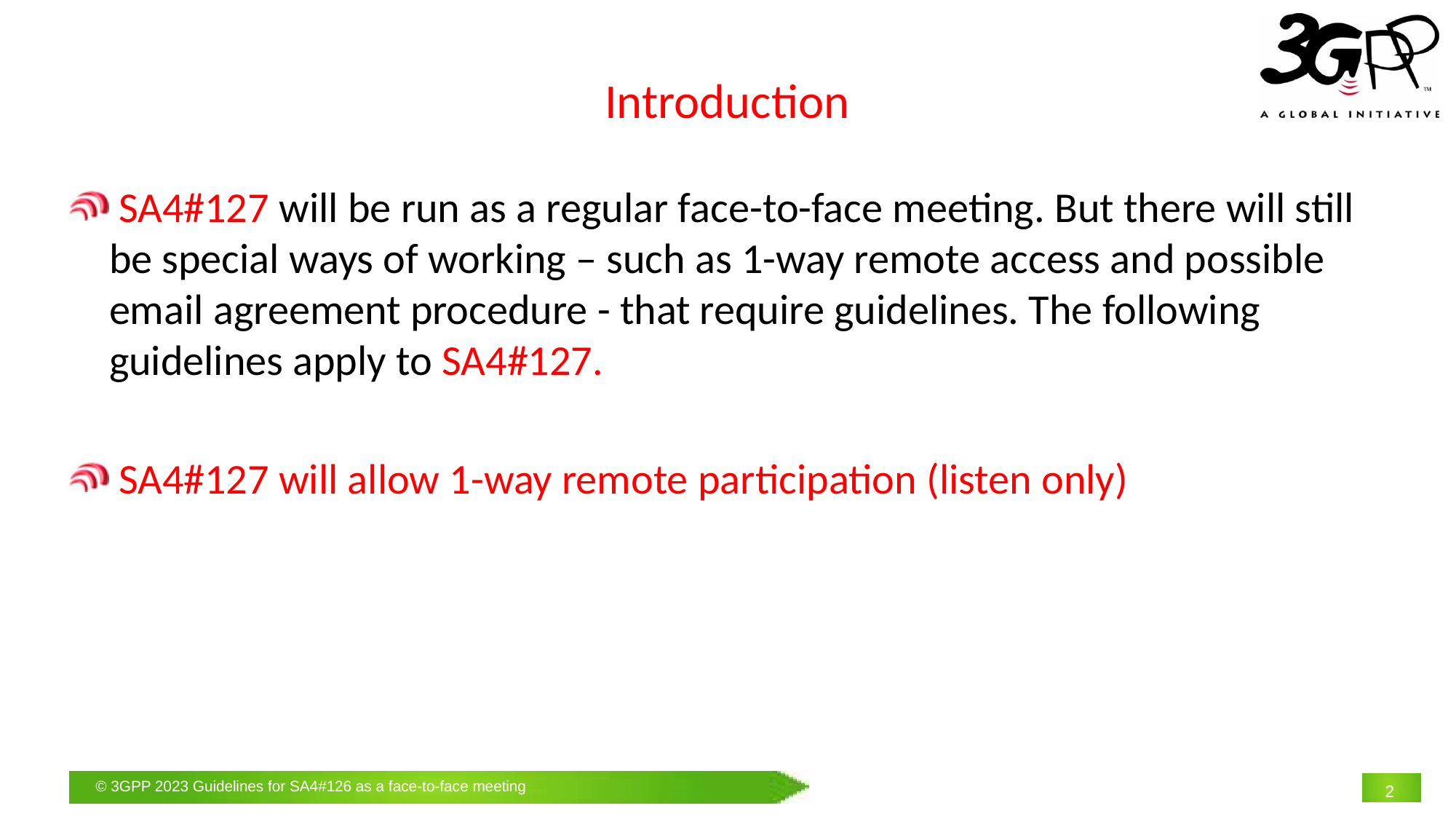

# Introduction
 SA4#127 will be run as a regular face-to-face meeting. But there will still be special ways of working – such as 1-way remote access and possible email agreement procedure - that require guidelines. The following guidelines apply to SA4#127.

 SA4#127 will allow 1-way remote participation (listen only)

2